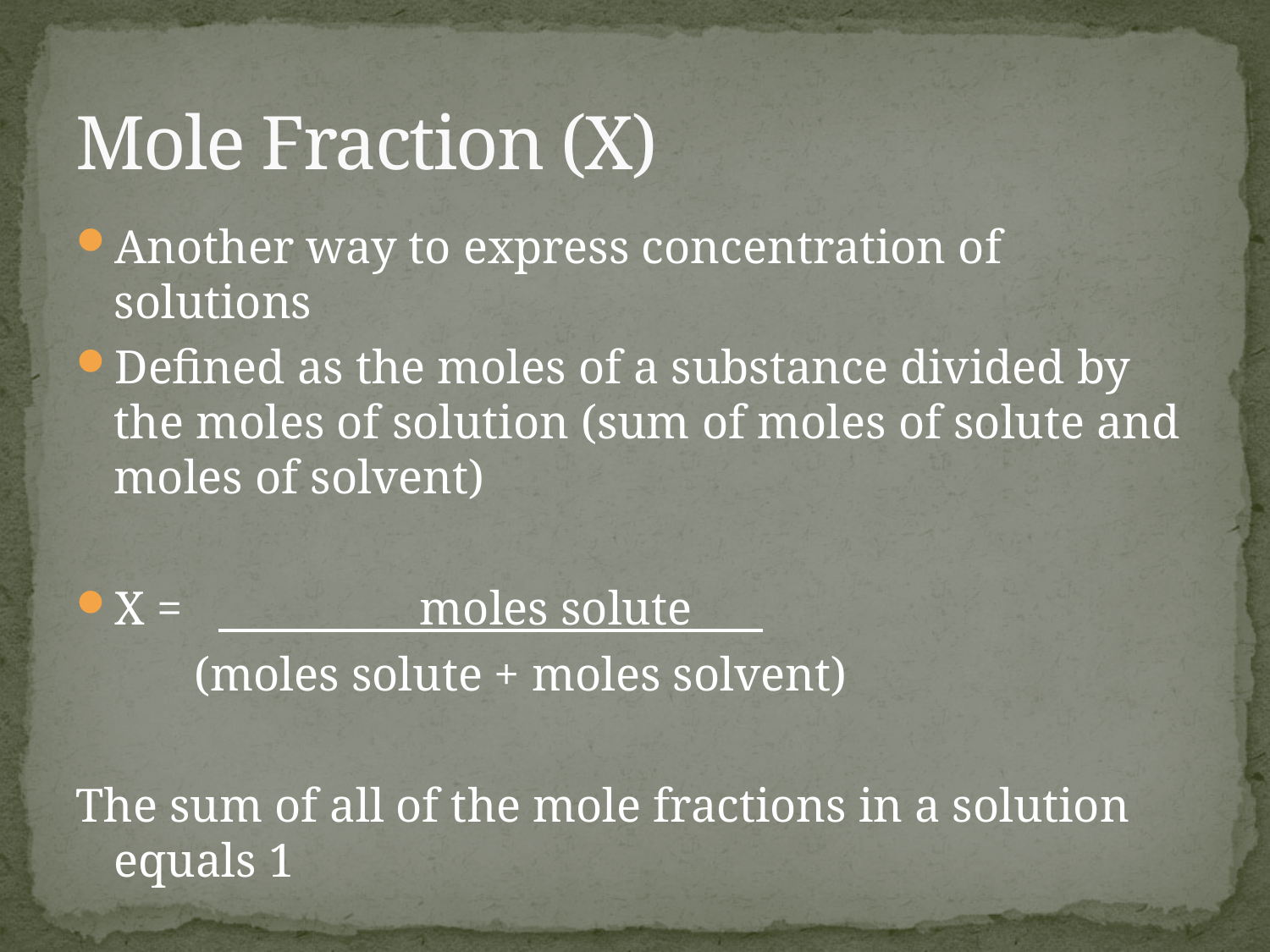

# Mole Fraction (X)
Another way to express concentration of solutions
Defined as the moles of a substance divided by the moles of solution (sum of moles of solute and moles of solvent)

X =                    moles solute
          (moles solute + moles solvent)

The sum of all of the mole fractions in a solution equals 1